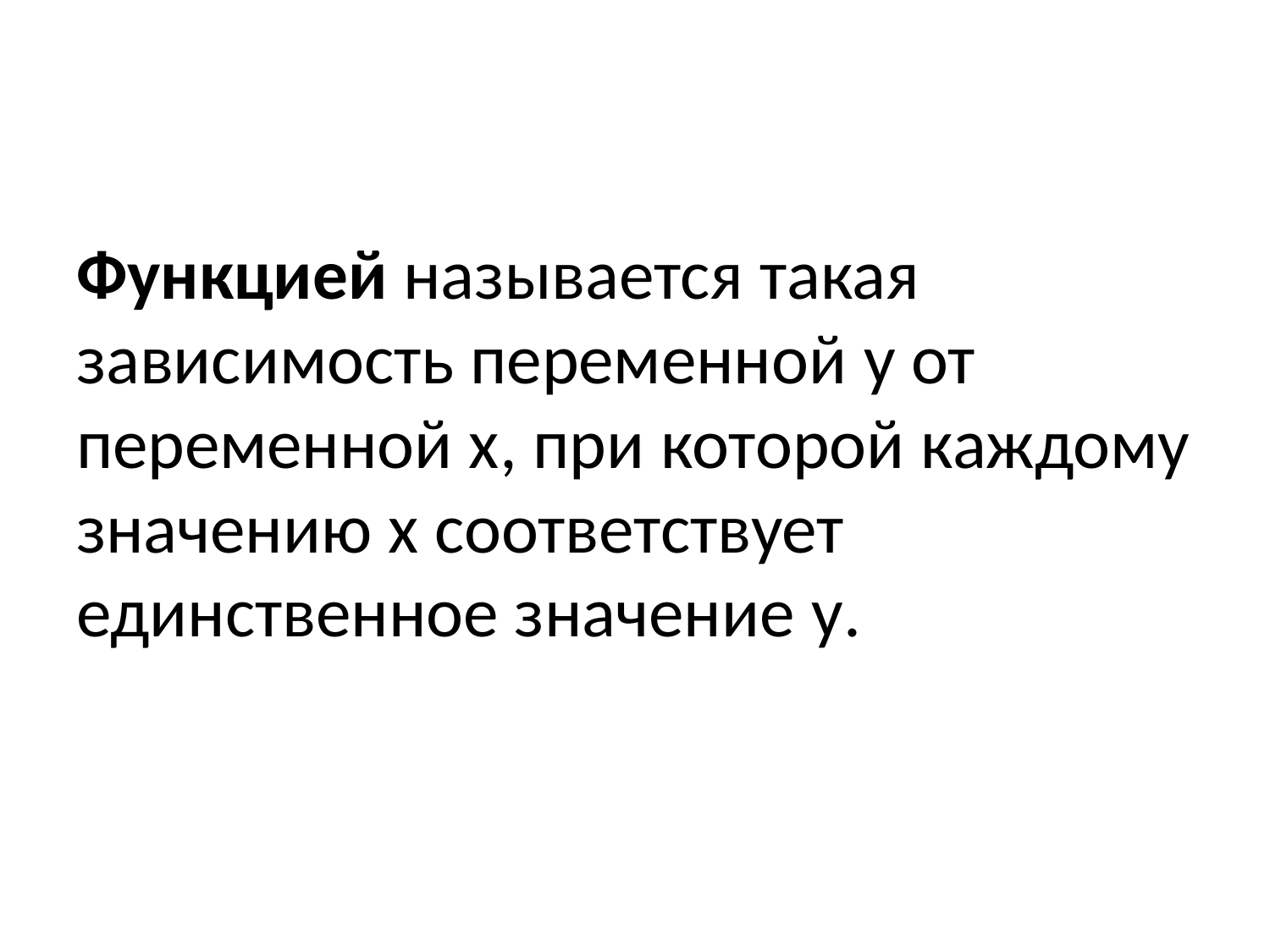

#
Функцией называется такая зависимость переменной y от переменной x, при которой каждому значению x соответствует единственное значение y.